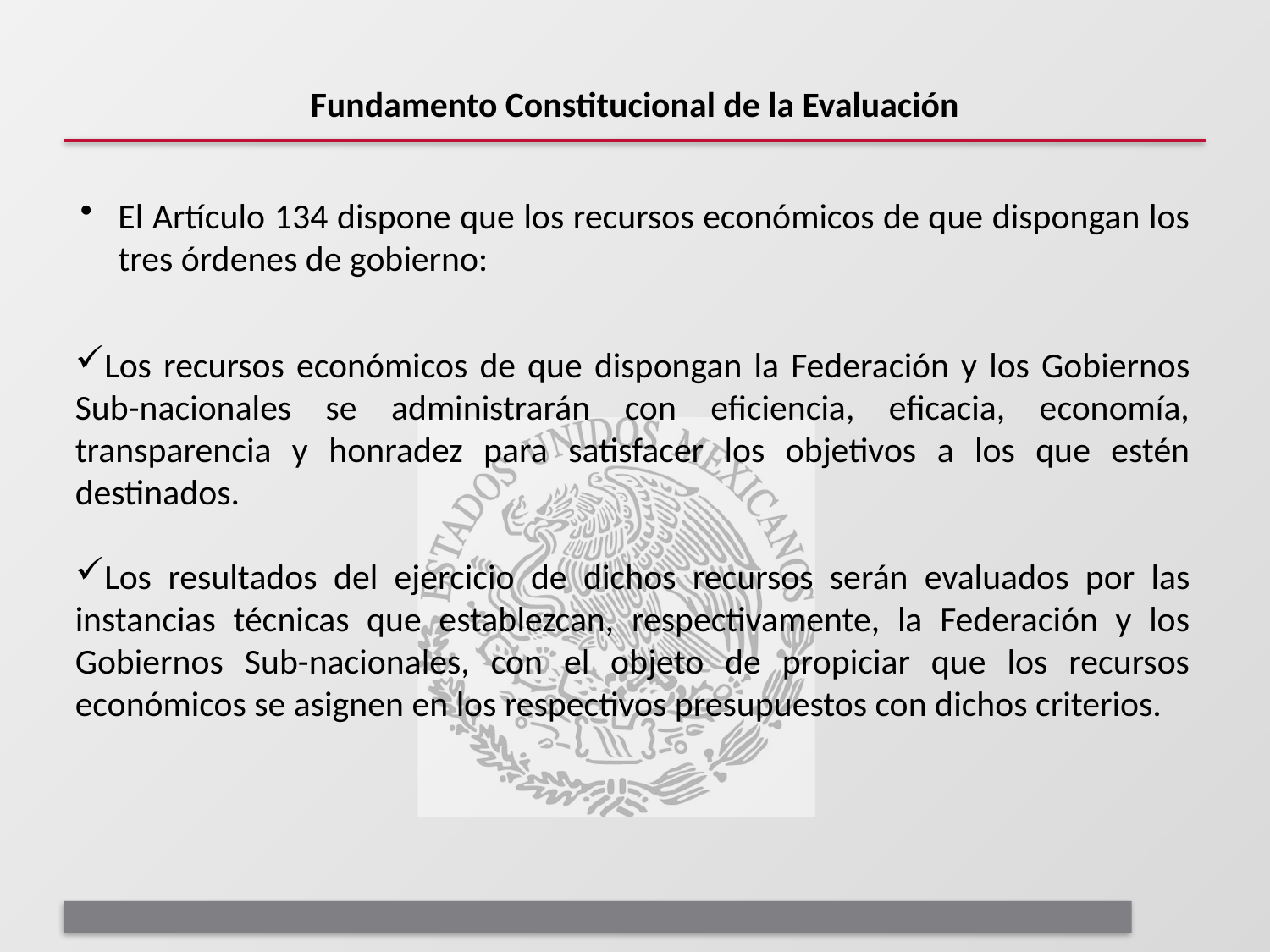

Fundamento Constitucional de la Evaluación
El Artículo 134 dispone que los recursos económicos de que dispongan los tres órdenes de gobierno:
Los recursos económicos de que dispongan la Federación y los Gobiernos Sub-nacionales se administrarán con eficiencia, eficacia, economía, transparencia y honradez para satisfacer los objetivos a los que estén destinados.

Los resultados del ejercicio de dichos recursos serán evaluados por las instancias técnicas que establezcan, respectivamente, la Federación y los Gobiernos Sub-nacionales, con el objeto de propiciar que los recursos económicos se asignen en los respectivos presupuestos con dichos criterios.